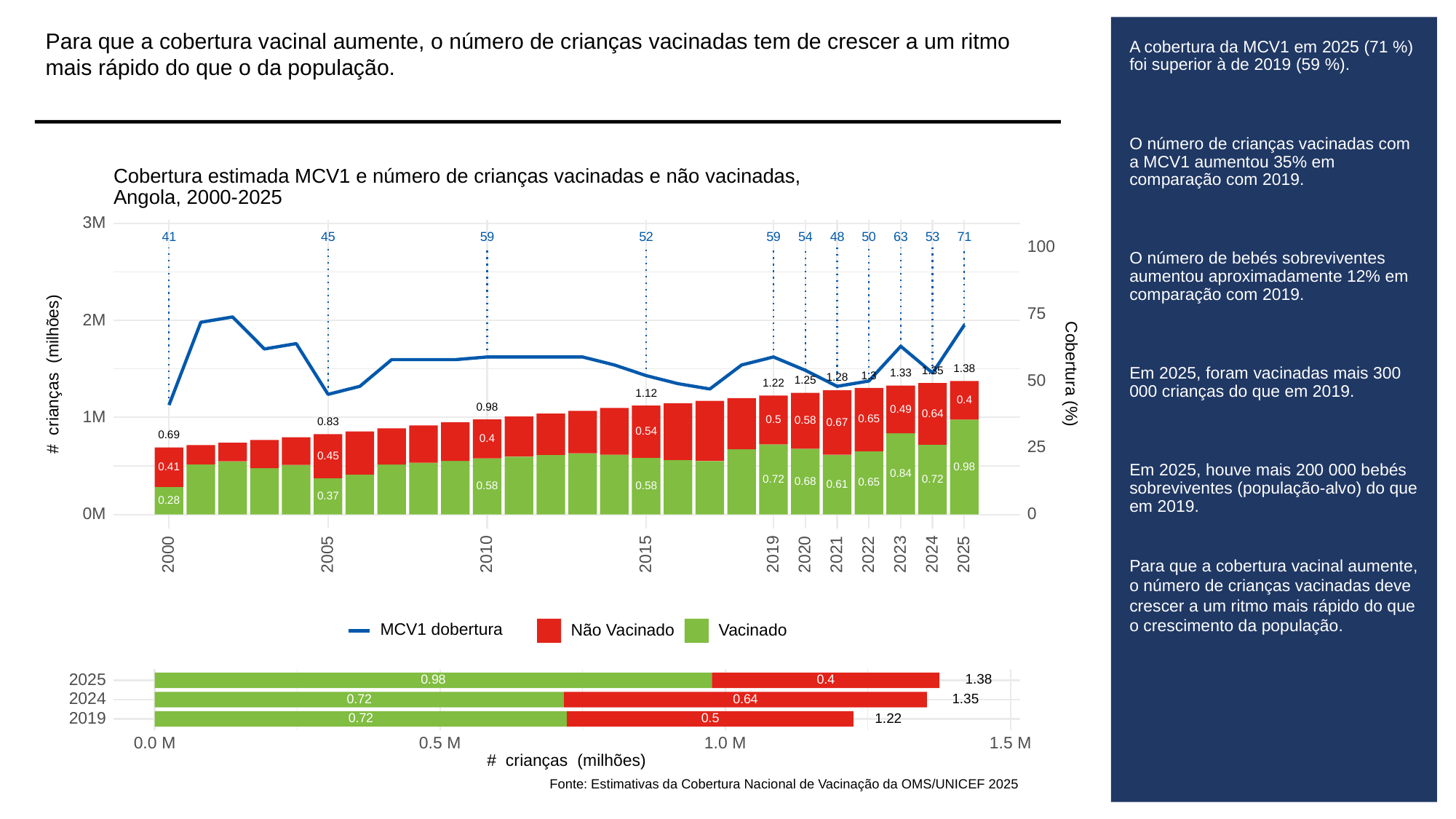

Para que a cobertura vacinal aumente, o número de crianças vacinadas tem de crescer a um ritmo mais rápido do que o da população.
# A cobertura da MCV1 em 2025 (71 %) foi superior à de 2019 (59 %).

O número de crianças vacinadas com a MCV1 aumentou 35% em comparação com 2019.

O número de bebés sobreviventes aumentou aproximadamente 12% em comparação com 2019.

Em 2025, foram vacinadas mais 300 000 crianças do que em 2019.

Em 2025, houve mais 200 000 bebés sobreviventes (população-alvo) do que em 2019.

Para que a cobertura vacinal aumente, o número de crianças vacinadas deve crescer a um ritmo mais rápido do que o crescimento da população.

Cobertura estimada MCV1 e número de crianças vacinadas e não vacinadas,
Angola, 2000-2025
3M

63
53
59
52
59
48
50
45
54
41
71
100

75
2M

1.38
#  crianças  (milhões)
Cobertura (%)
1.35

1.33
1.3
1.28
50
1.25
1.22

1.12

0.4

0.98

0.49

0.64

1M

0.65
0.5

0.58

0.83
0.67

0.54

0.69

0.4

25

0.45

0.98
0.41

0.84

0.72
0.72
0.68

0.65
0.61
0.58
0.58

0.37
0.28
0M
0

2023
2000
2005
2010
2015
2019
2020
2021
2022
2024
2025

MCV1 dobertura
Não Vacinado
Vacinado

2025
1.38
0.98
0.4

2024
1.35
0.72
0.64

2019
1.22
0.72
0.5

0.0 M
0.5 M
1.0 M
1.5 M
#  crianças  (milhões)
Fonte: Estimativas da Cobertura Nacional de Vacinação da OMS/UNICEF 2025